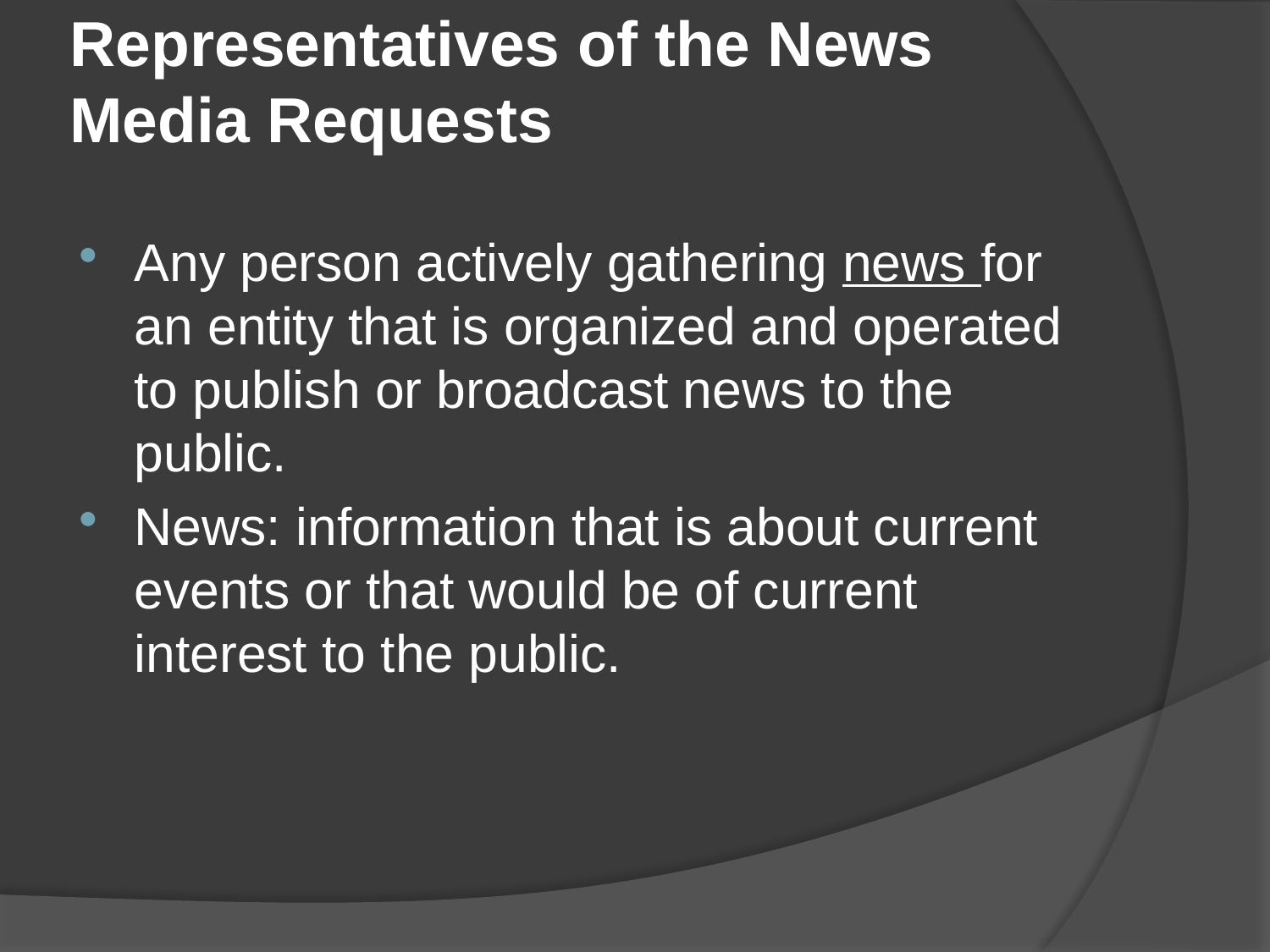

# Representatives of the News Media Requests
Any person actively gathering news for an entity that is organized and operated to publish or broadcast news to the public.
News: information that is about current events or that would be of current interest to the public.